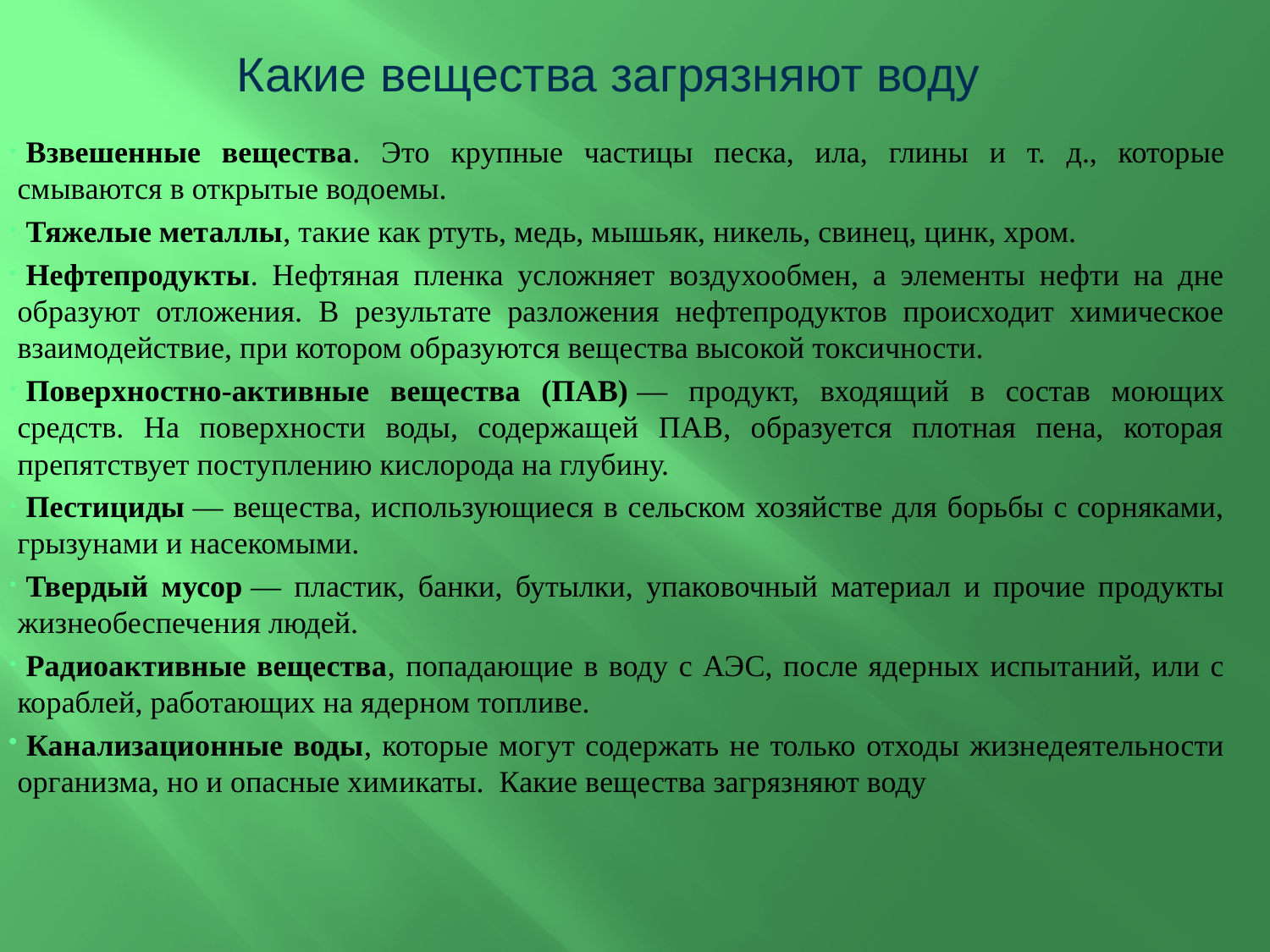

# Какие вещества загрязняют воду
Взвешенные вещества. Это крупные частицы песка, ила, глины и т. д., которые смываются в открытые водоемы.
Тяжелые металлы, такие как ртуть, медь, мышьяк, никель, свинец, цинк, хром.
Нефтепродукты. Нефтяная пленка усложняет воздухообмен, а элементы нефти на дне образуют отложения. В результате разложения нефтепродуктов происходит химическое взаимодействие, при котором образуются вещества высокой токсичности.
Поверхностно-активные вещества (ПАВ) — продукт, входящий в состав моющих средств. На поверхности воды, содержащей ПАВ, образуется плотная пена, которая препятствует поступлению кислорода на глубину.
Пестициды — вещества, использующиеся в сельском хозяйстве для борьбы с сорняками, грызунами и насекомыми.
Твердый мусор — пластик, банки, бутылки, упаковочный материал и прочие продукты жизнеобеспечения людей.
Радиоактивные вещества, попадающие в воду с АЭС, после ядерных испытаний, или с кораблей, работающих на ядерном топливе.
Канализационные воды, которые могут содержать не только отходы жизнедеятельности организма, но и опасные химикаты.  Какие вещества загрязняют воду